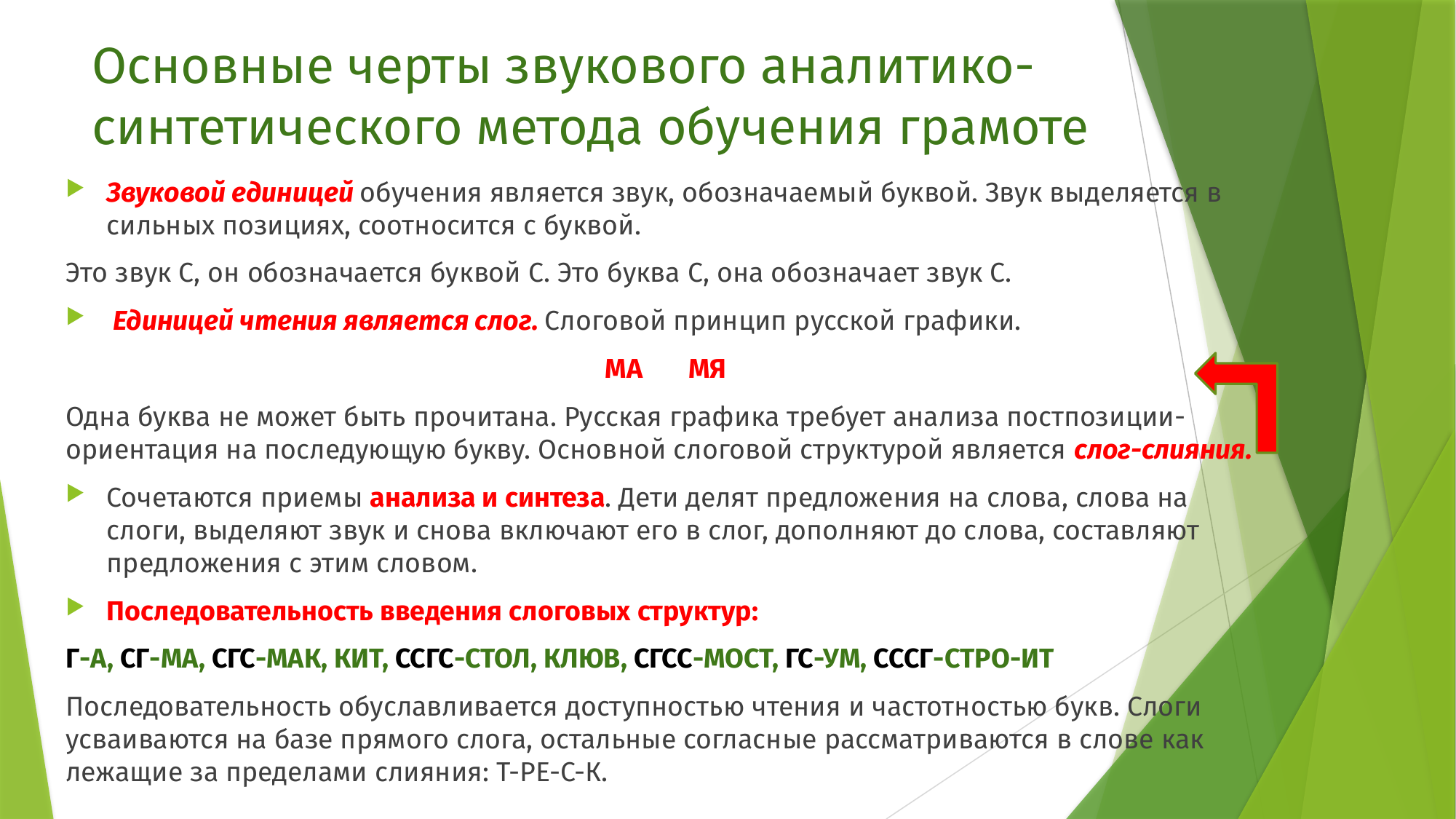

# Основные черты звукового аналитико-синтетического метода обучения грамоте
Звуковой единицей обучения является звук, обозначаемый буквой. Звук выделяется в сильных позициях, соотносится с буквой.
Это звук С, он обозначается буквой С. Это буква С, она обозначает звук С.
 Единицей чтения является слог. Слоговой принцип русской графики.
МА       МЯ
Одна буква не может быть прочитана. Русская графика требует анализа постпозиции-ориентация на последующую букву. Основной слоговой структурой является слог-слияния.
Сочетаются приемы анализа и синтеза. Дети делят предложения на слова, слова на слоги, выделяют звук и снова включают его в слог, дополняют до слова, составляют предложения с этим словом.
Последовательность введения слоговых структур:
Г-А, СГ-МА, СГС-МАК, КИТ, ССГС-СТОЛ, КЛЮВ, СГСС-МОСТ, ГС-УМ, СССГ-СТРО-ИТ
Последовательность обуславливается доступностью чтения и частотностью букв. Слоги усваиваются на базе прямого слога, остальные согласные рассматриваются в слове как лежащие за пределами слияния: Т-РЕ-С-К.